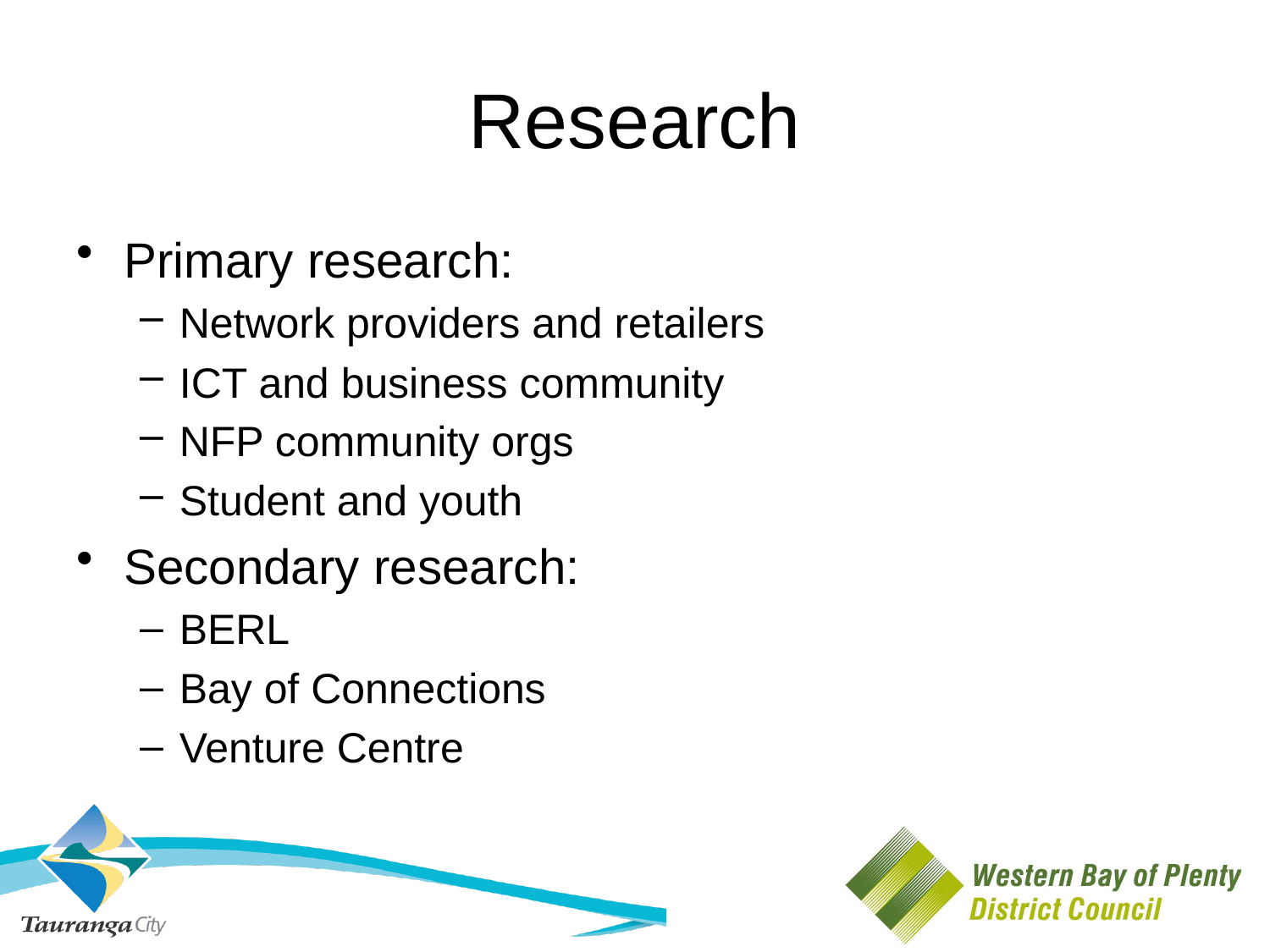

# Research
Primary research:
Network providers and retailers
ICT and business community
NFP community orgs
Student and youth
Secondary research:
BERL
Bay of Connections
Venture Centre